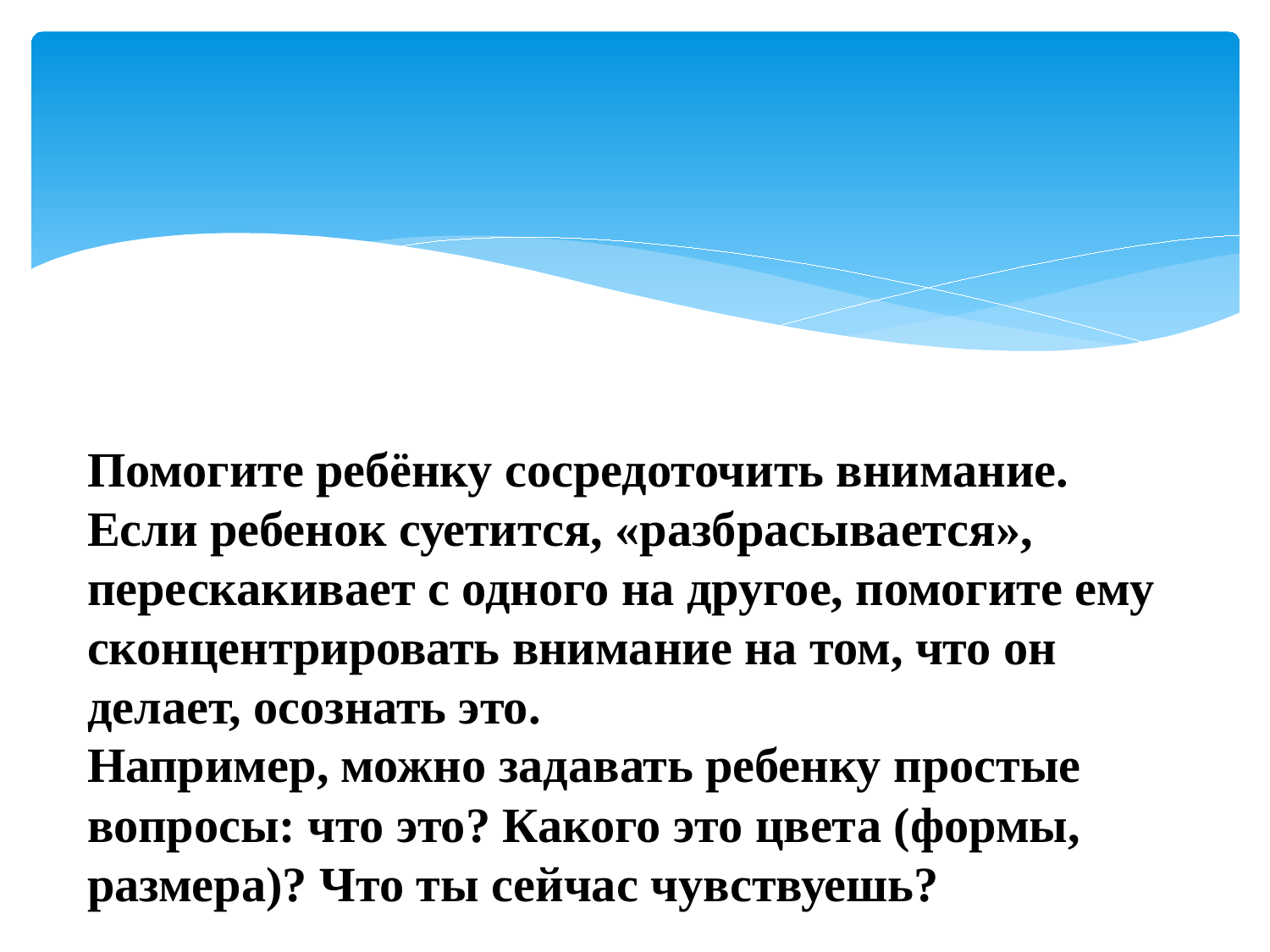

#
Помогите ребёнку сосредоточить внимание.
Если ребенок суетится, «разбрасывается», перескакивает с одного на другое, помогите ему сконцентрировать внимание на том, что он делает, осознать это.
Например, можно задавать ребенку простые вопросы: что это? Какого это цвета (формы, размера)? Что ты сейчас чувствуешь?